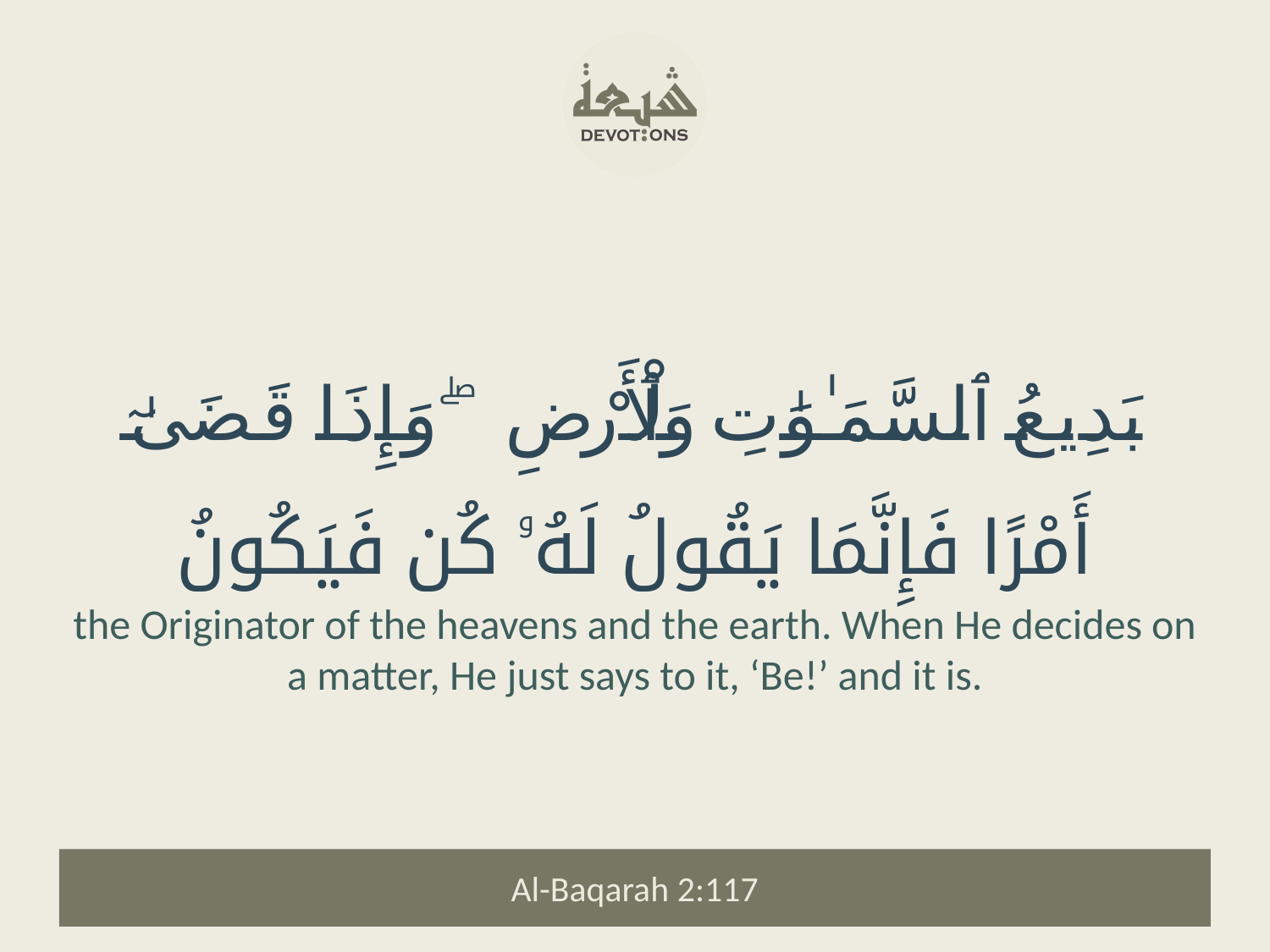

بَدِيعُ ٱلسَّمَـٰوَٰتِ وَٱلْأَرْضِ ۖ وَإِذَا قَضَىٰٓ أَمْرًا فَإِنَّمَا يَقُولُ لَهُۥ كُن فَيَكُونُ
the Originator of the heavens and the earth. When He decides on a matter, He just says to it, ‘Be!’ and it is.
Al-Baqarah 2:117